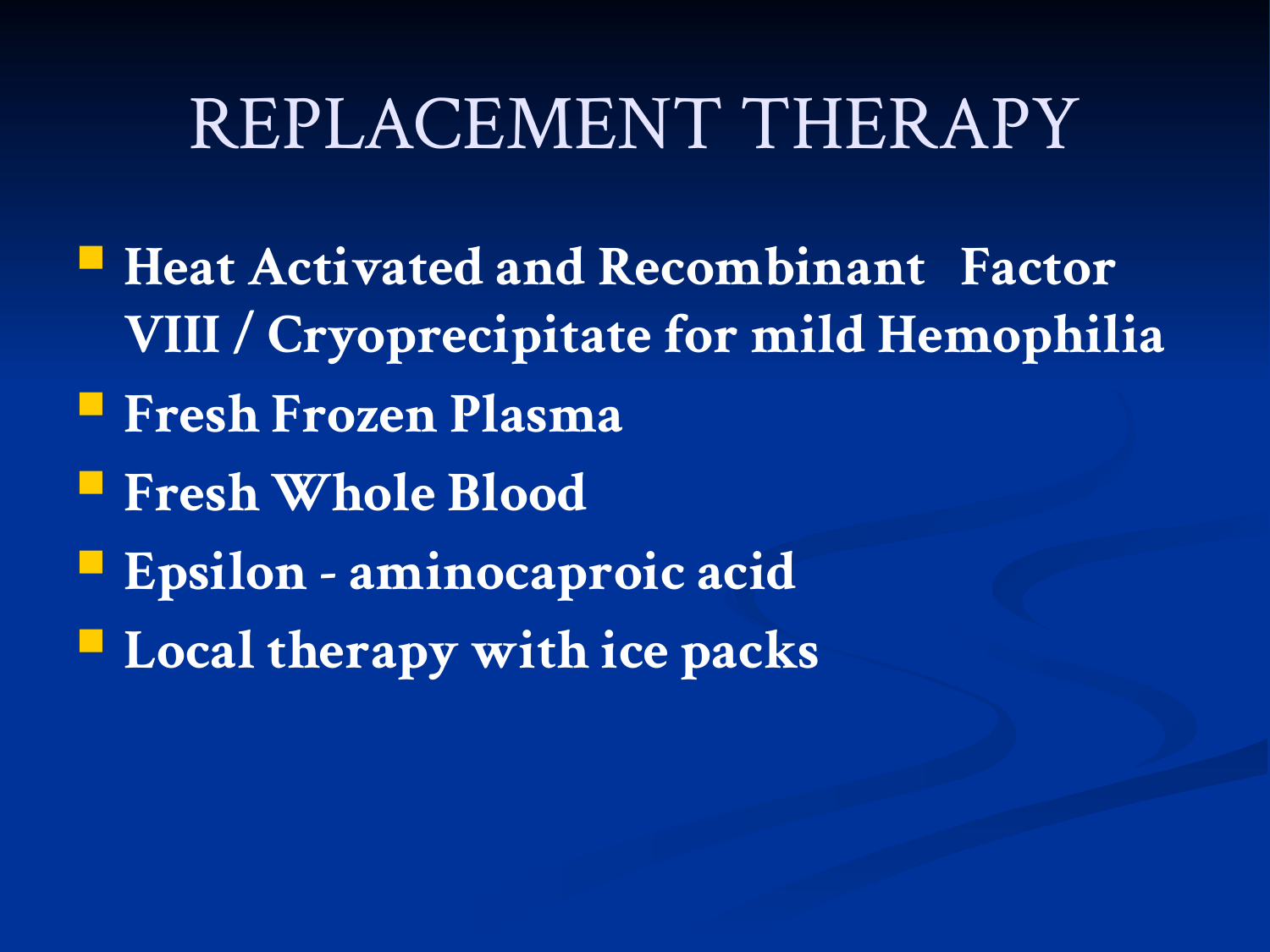

# REPLACEMENT THERAPY
Heat Activated and Recombinant   Factor VIII / Cryoprecipitate for mild Hemophilia
Fresh Frozen Plasma
Fresh Whole Blood
Epsilon - aminocaproic acid
Local therapy with ice packs